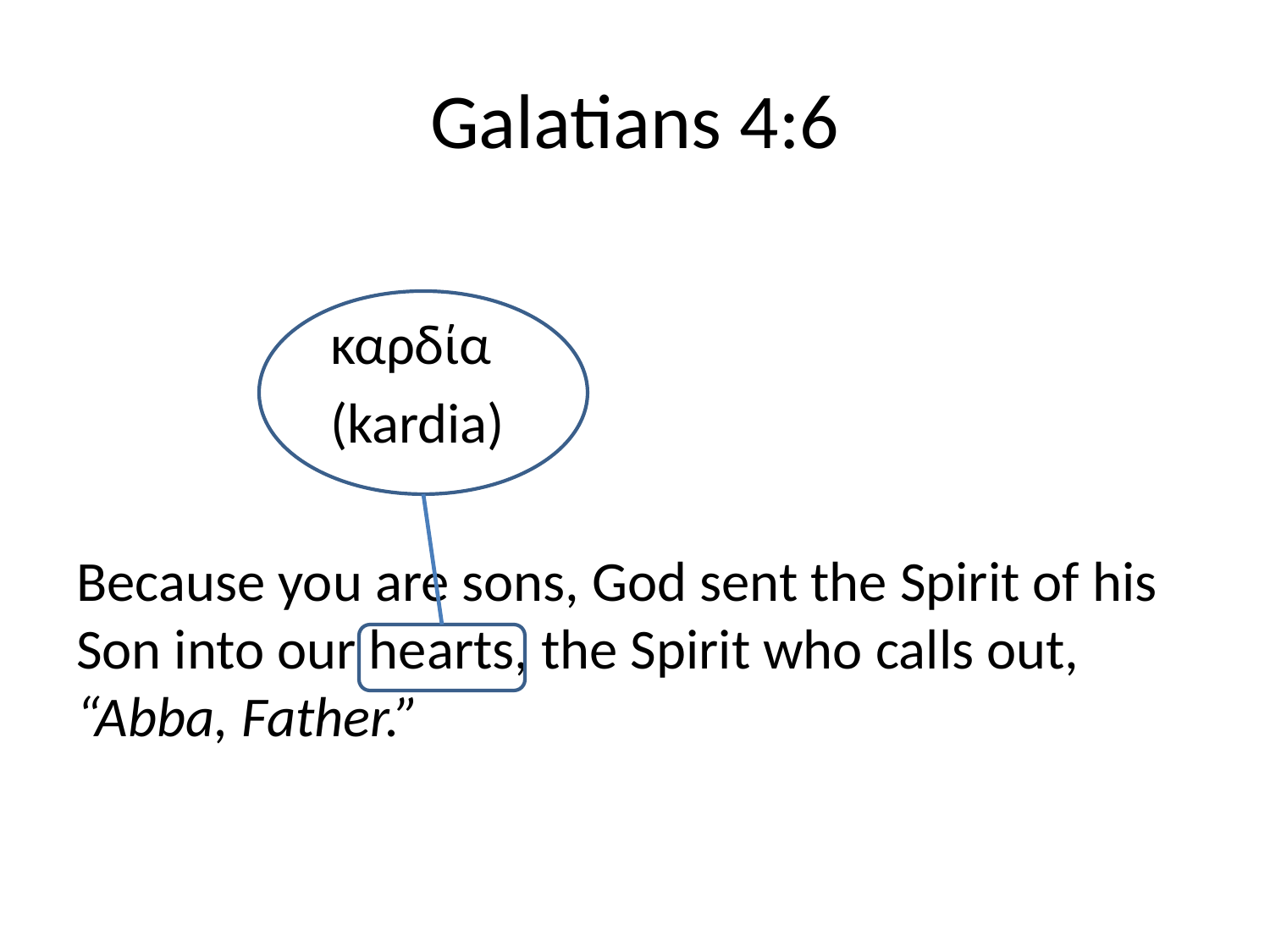

# Galatians 4:6

		καρδία
		(kardia)

Because you are sons, God sent the Spirit of his Son into our hearts, the Spirit who calls out, “Abba, Father.”